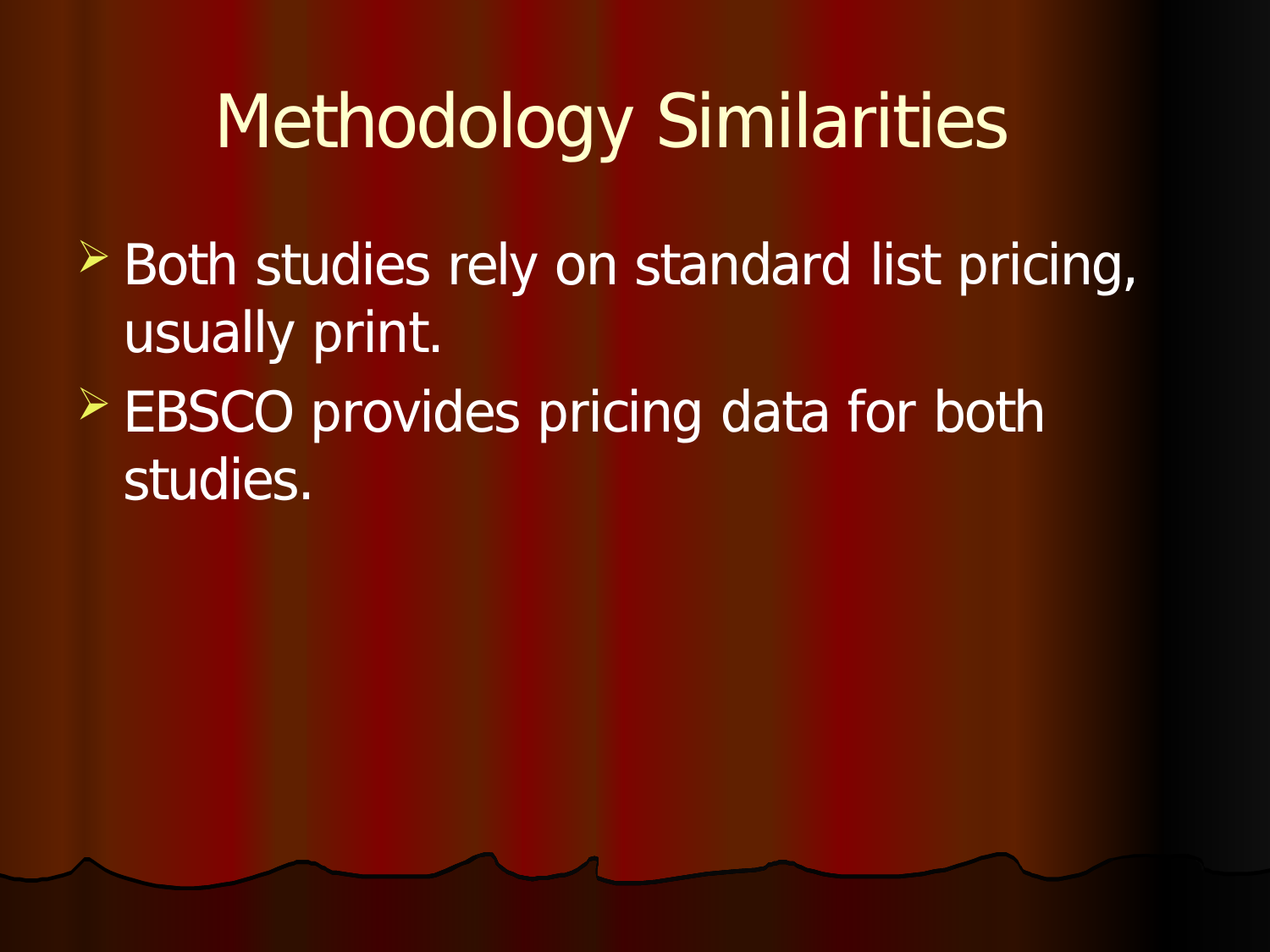

# Methodology Similarities
Both studies rely on standard list pricing, usually print.
EBSCO provides pricing data for both studies.